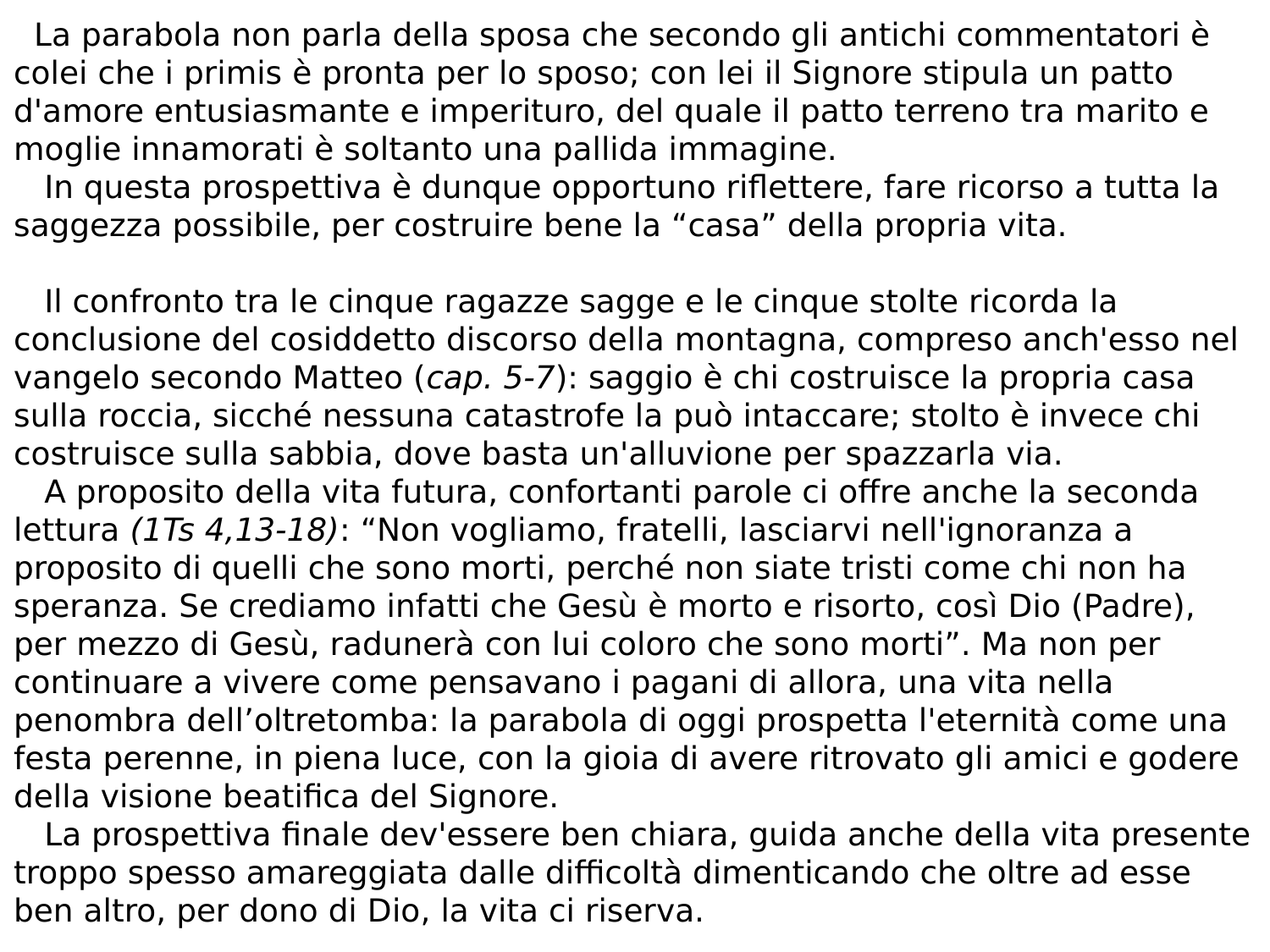

La parabola non parla della sposa che secondo gli antichi commentatori è colei che i primis è pronta per lo sposo; con lei il Signore stipula un patto d'amore entusiasmante e imperituro, del quale il patto terreno tra marito e moglie innamorati è soltanto una pallida immagine.
   In questa prospettiva è dunque opportuno riflettere, fare ricorso a tutta la saggezza possibile, per costruire bene la “casa” della propria vita.

   Il confronto tra le cinque ragazze sagge e le cinque stolte ricorda la conclusione del cosiddetto discorso della montagna, compreso anch'esso nel vangelo secondo Matteo (cap. 5-7): saggio è chi costruisce la propria casa sulla roccia, sicché nessuna catastrofe la può intaccare; stolto è invece chi costruisce sulla sabbia, dove basta un'alluvione per spazzarla via.
   A proposito della vita futura, confortanti parole ci offre anche la seconda lettura (1Ts 4,13-18): “Non vogliamo, fratelli, lasciarvi nell'ignoranza a proposito di quelli che sono morti, perché non siate tristi come chi non ha speranza. Se crediamo infatti che Gesù è morto e risorto, così Dio (Padre), per mezzo di Gesù, radunerà con lui coloro che sono morti”. Ma non per continuare a vivere come pensavano i pagani di allora, una vita nella penombra dell’oltretomba: la parabola di oggi prospetta l'eternità come una festa perenne, in piena luce, con la gioia di avere ritrovato gli amici e godere della visione beatifica del Signore.
   La prospettiva finale dev'essere ben chiara, guida anche della vita presente troppo spesso amareggiata dalle difficoltà dimenticando che oltre ad esse ben altro, per dono di Dio, la vita ci riserva.